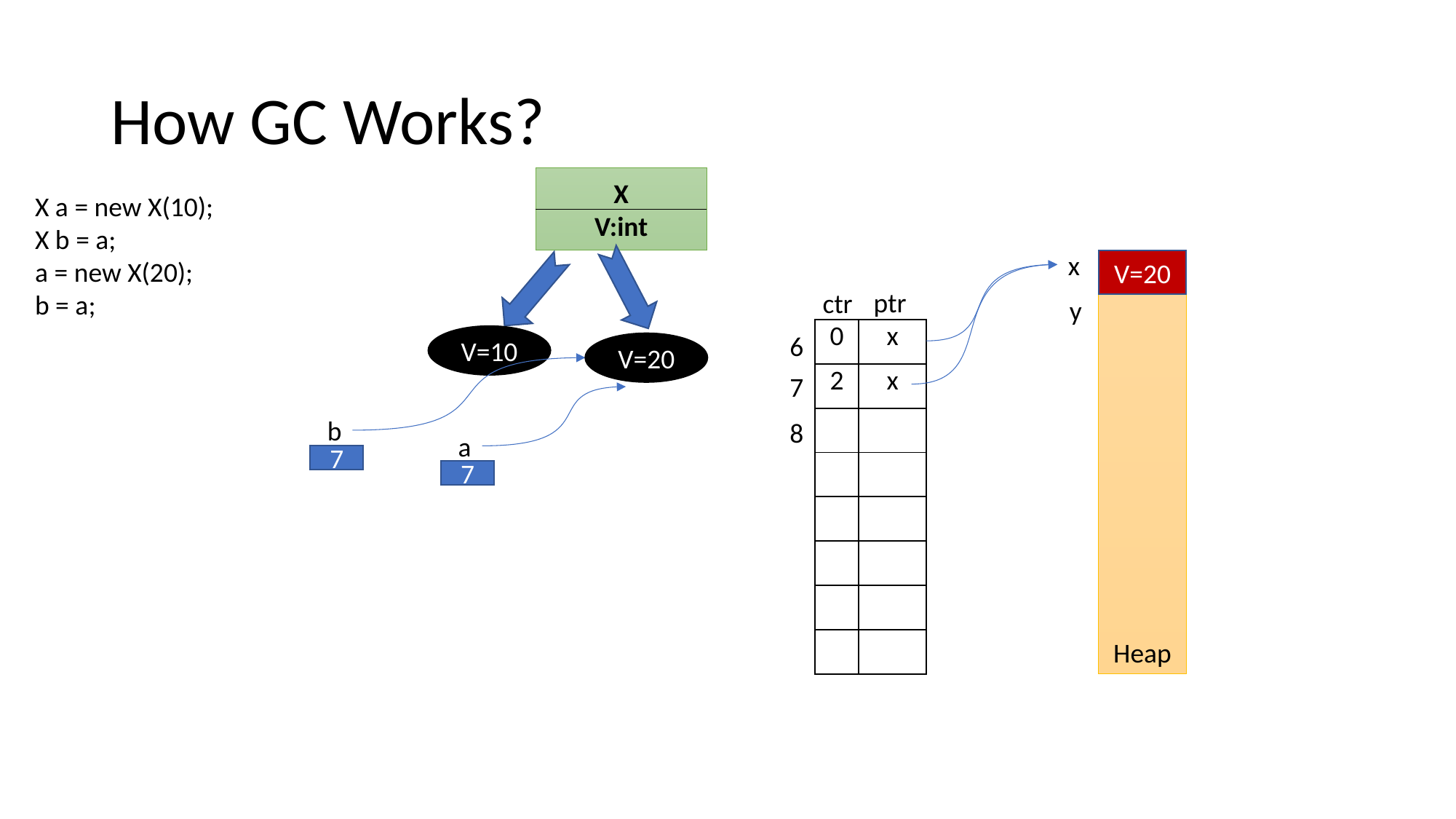

# How GC Works?
X
V:int
X a = new X(10);
X b = a;
a = new X(20);
b = a;

x
Heap
V=20

ptr
ctr
y
| 0 | x |
| --- | --- |
| 2 | x |
|  |  |
|  |  |
|  |  |
|  |  |
|  |  |
|  |  |
6
V=10
V=20
7
b
7
8
a
7